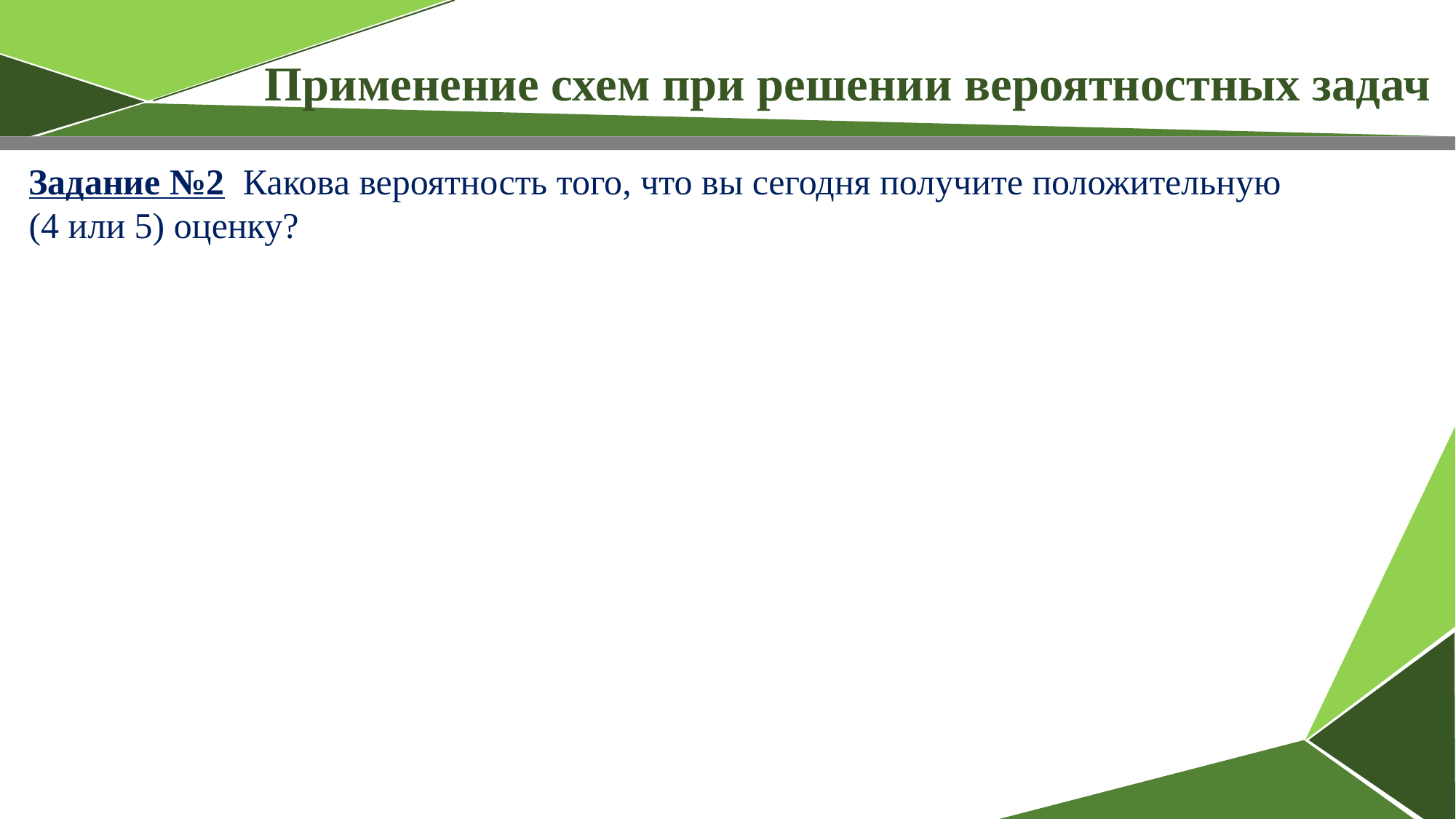

Применение схем при решении вероятностных задач

Задание №2  Какова вероятность того, что вы сегодня получите положительную
(4 или 5) оценку?